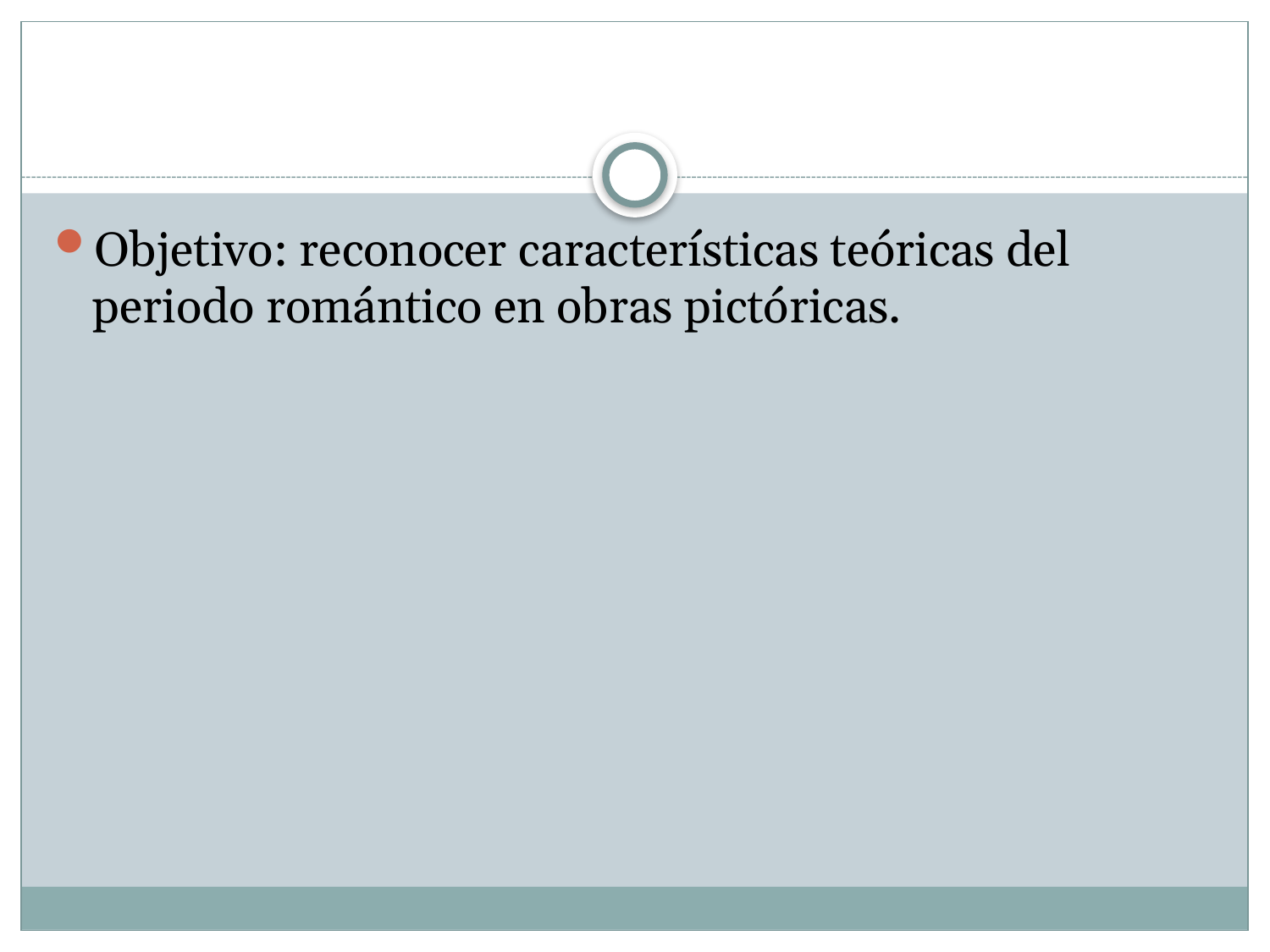

#
Objetivo: reconocer características teóricas del periodo romántico en obras pictóricas.